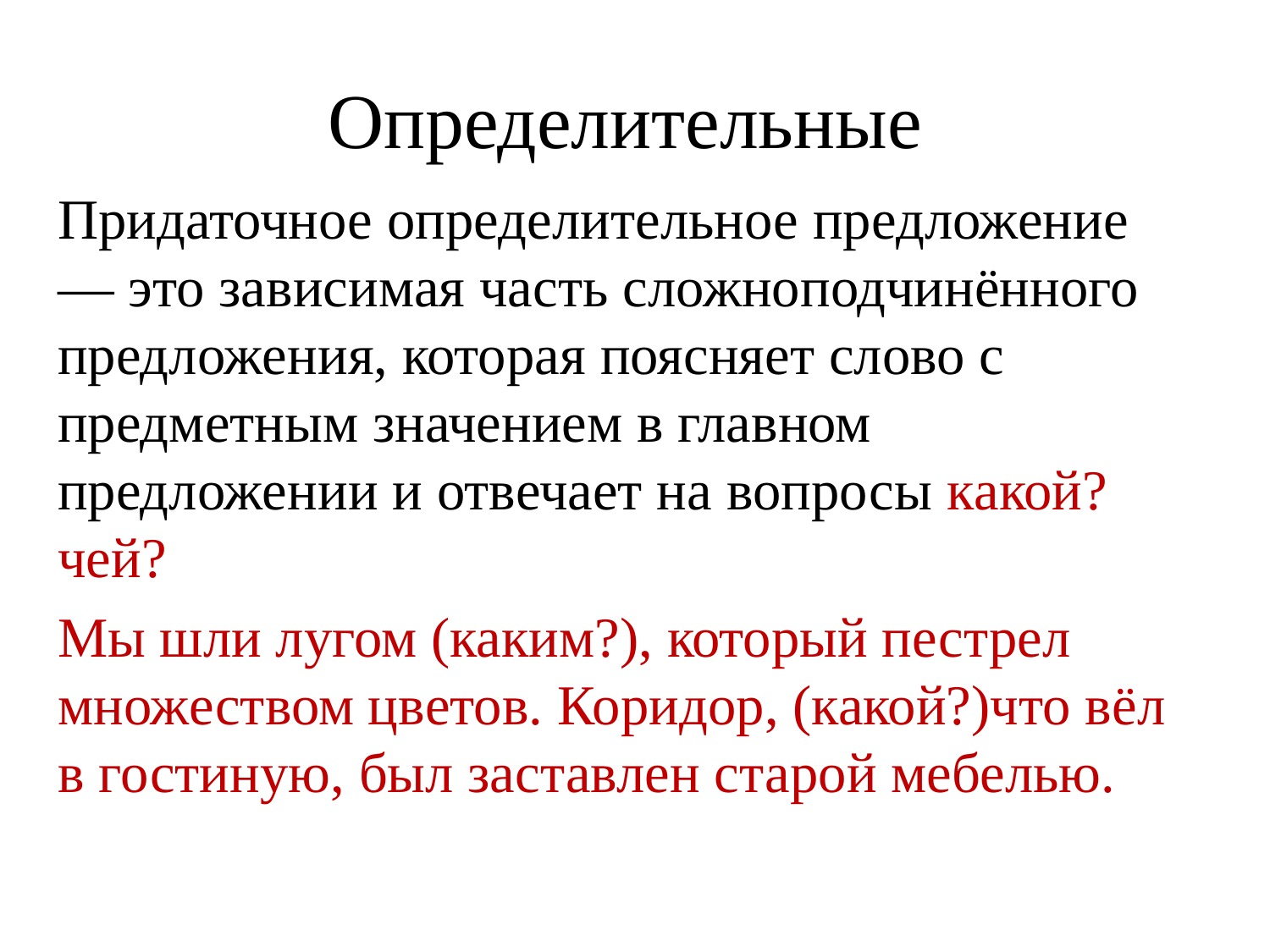

# Определительные
Придаточное определительное предложение — это зависимая часть сложноподчинённого предложения, которая поясняет слово с предметным значением в главном предложении и отвечает на вопросы какой? чей?
Мы шли лугом (каким?), который пестрел множеством цветов. Коридор, (какой?)что вёл в гостиную, был заставлен старой мебелью.